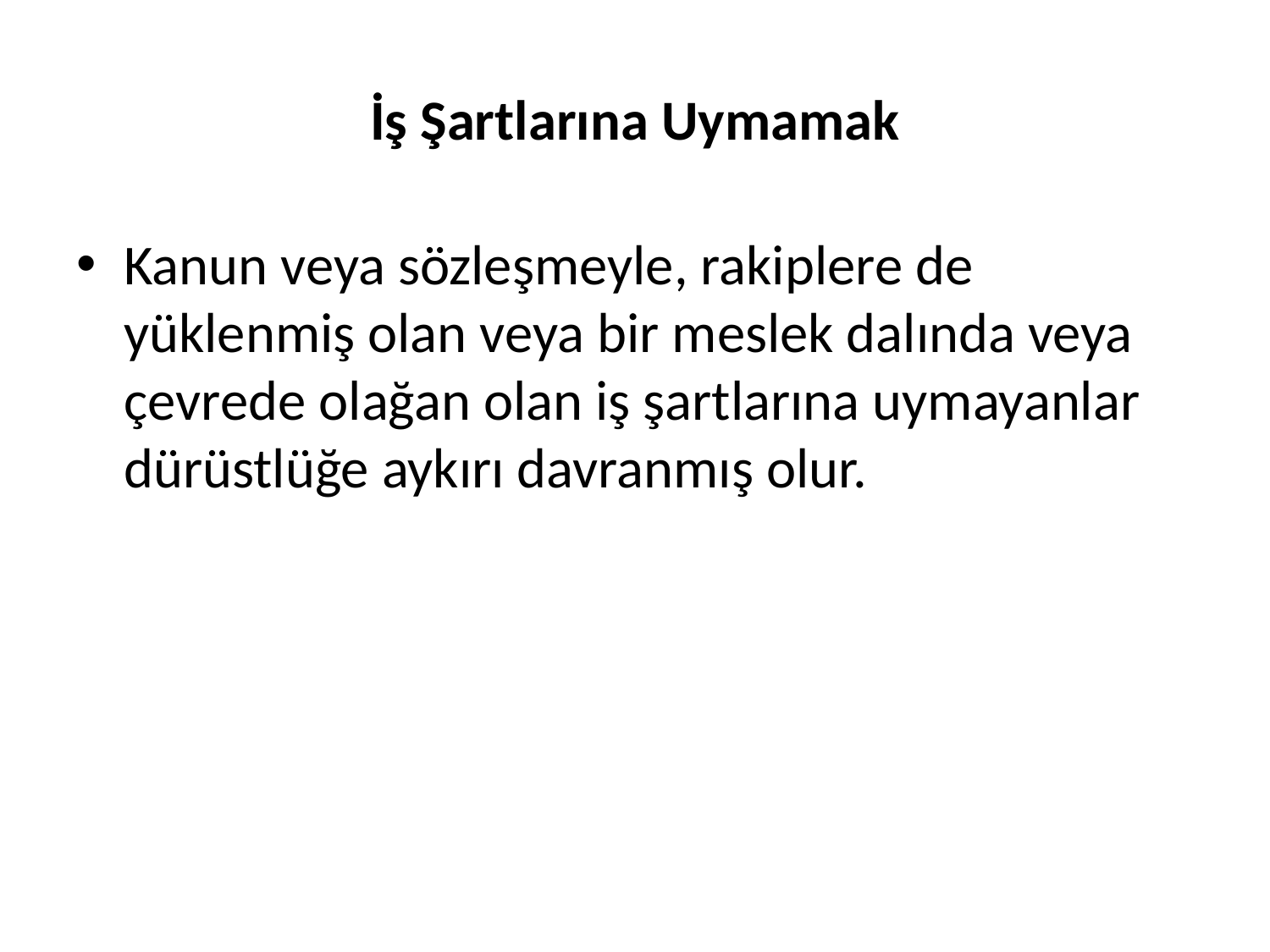

# İş Şartlarına Uymamak
Kanun veya sözleşmeyle, rakiplere de yüklenmiş olan veya bir meslek dalında veya çevrede olağan olan iş şartlarına uymayanlar dürüstlüğe aykırı davranmış olur.